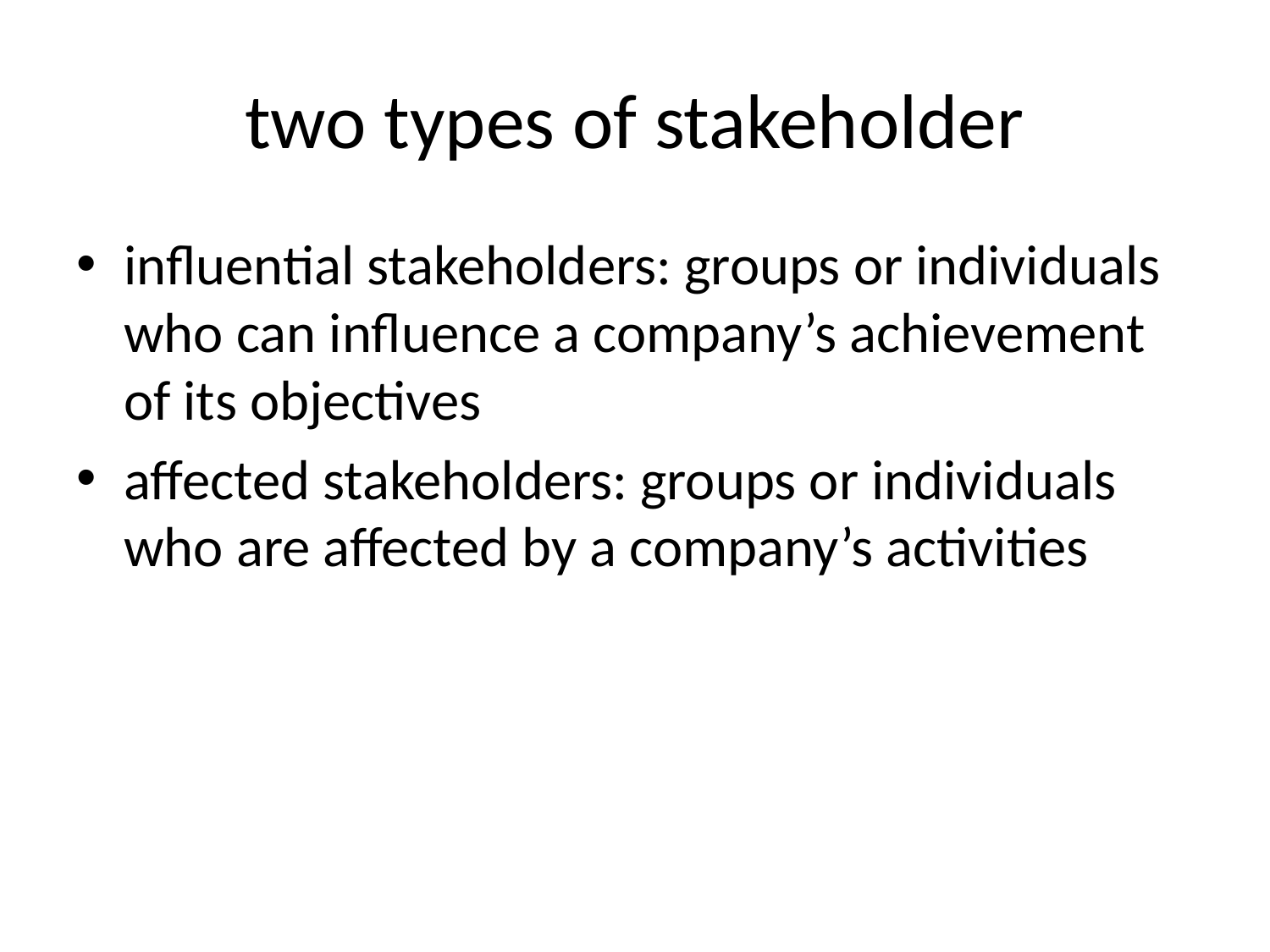

# two types of stakeholder
influential stakeholders: groups or individuals who can influence a company’s achievement of its objectives
affected stakeholders: groups or individuals who are affected by a company’s activities